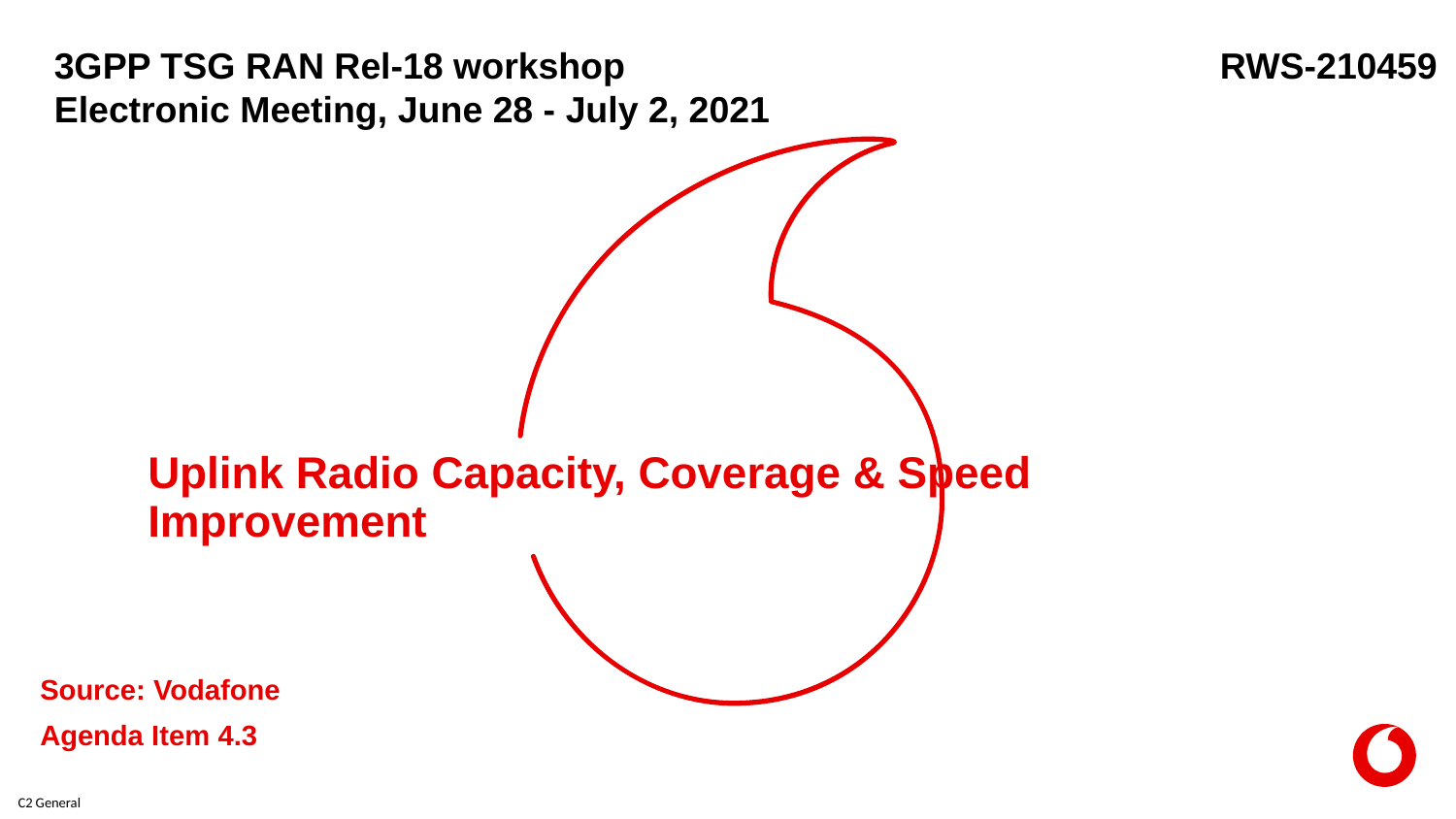

3GPP TSG RAN Rel-18 workshop
Electronic Meeting, June 28 - July 2, 2021
RWS-210459
# Uplink Radio Capacity, Coverage & Speed Improvement

Source: Vodafone
Agenda Item 4.3